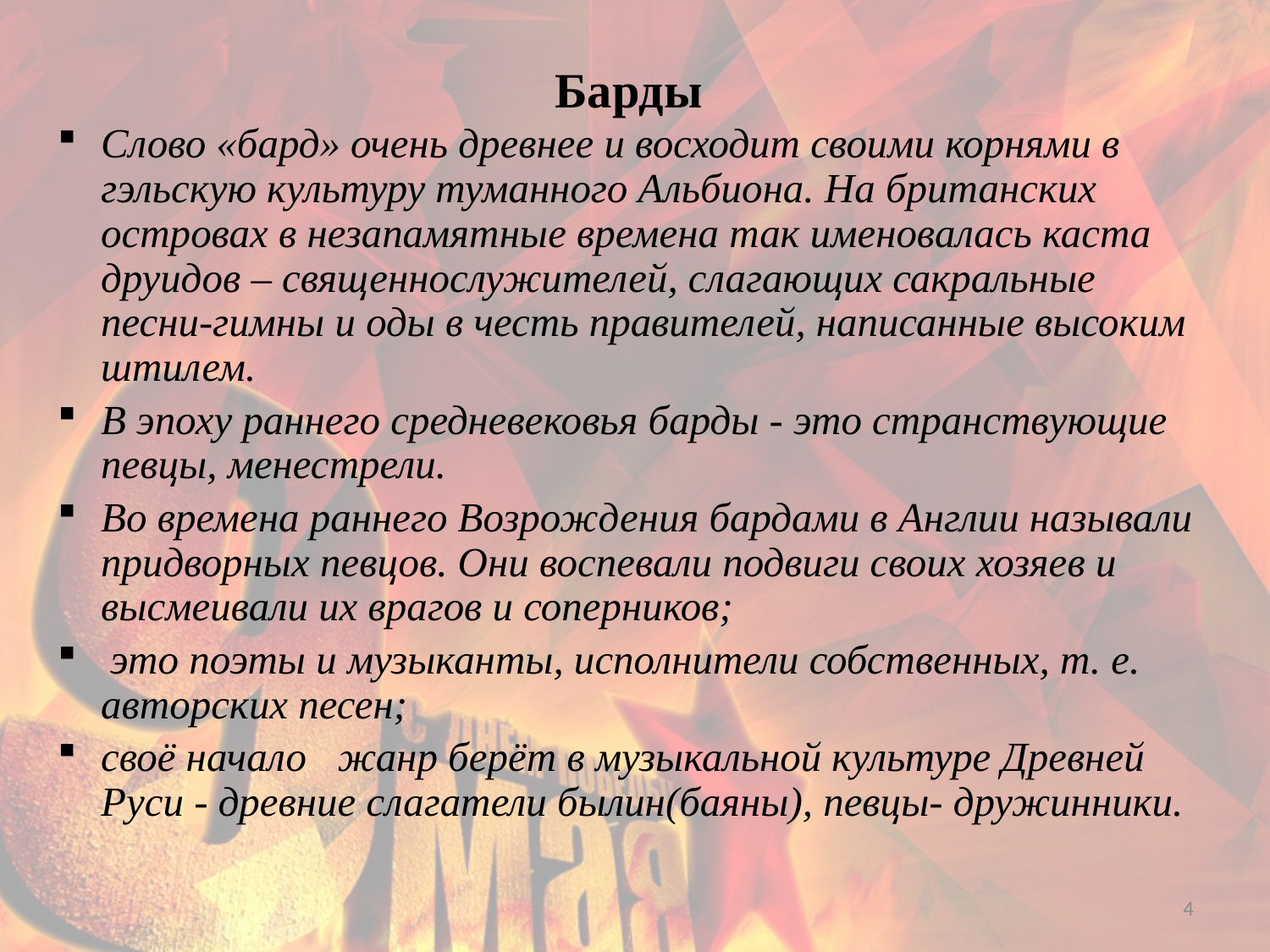

# Барды
Слово «бард» очень древнее и восходит своими корнями в гэльскую культуру туманного Альбиона. На британских островах в незапамятные времена так именовалась каста друидов – священнослужителей, слагающих сакральные песни-гимны и оды в честь правителей, написанные высоким штилем.
В эпоху раннего средневековья барды - это странствующие певцы, менестрели.
Во времена раннего Возрождения бардами в Англии называли придворных певцов. Они воспевали подвиги своих хозяев и высмеивали их врагов и соперников;
 это поэты и музыканты, исполнители собственных, т. е. авторских песен;
своё начало   жанр берёт в музыкальной культуре Древней Руси - древние слагатели былин(баяны), певцы- дружинники.

4